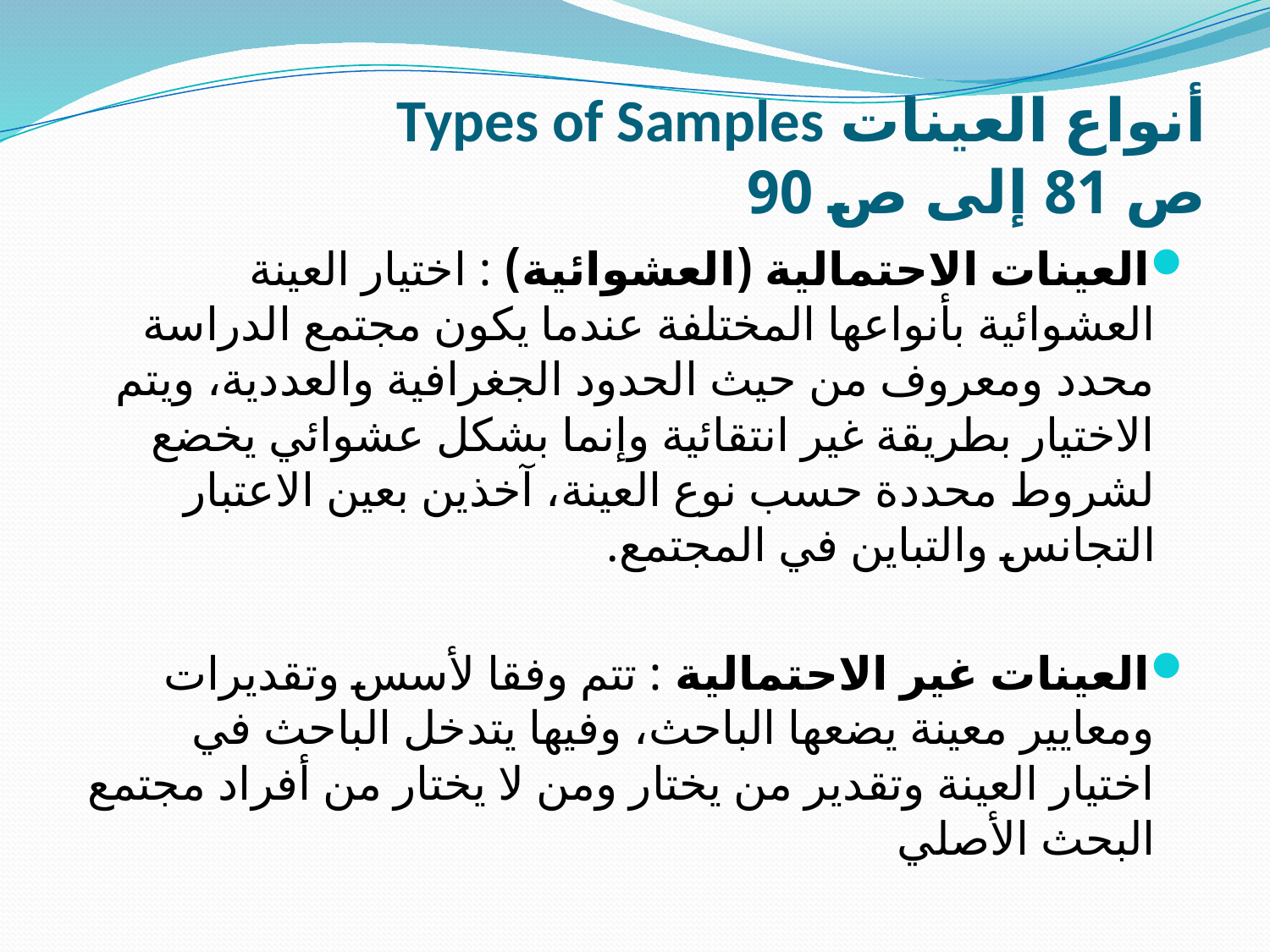

# أنواع العينات Types of Samples ص 81 إلى ص 90
العينات الاحتمالية (العشوائية) : اختيار العينة العشوائية بأنواعها المختلفة عندما يكون مجتمع الدراسة محدد ومعروف من حيث الحدود الجغرافية والعددية، ويتم الاختيار بطريقة غير انتقائية وإنما بشكل عشوائي يخضع لشروط محددة حسب نوع العينة، آخذين بعين الاعتبار التجانس والتباين في المجتمع.

العينات غير الاحتمالية : تتم وفقا لأسس وتقديرات ومعايير معينة يضعها الباحث، وفيها يتدخل الباحث في اختيار العينة وتقدير من يختار ومن لا يختار من أفراد مجتمع البحث الأصلي